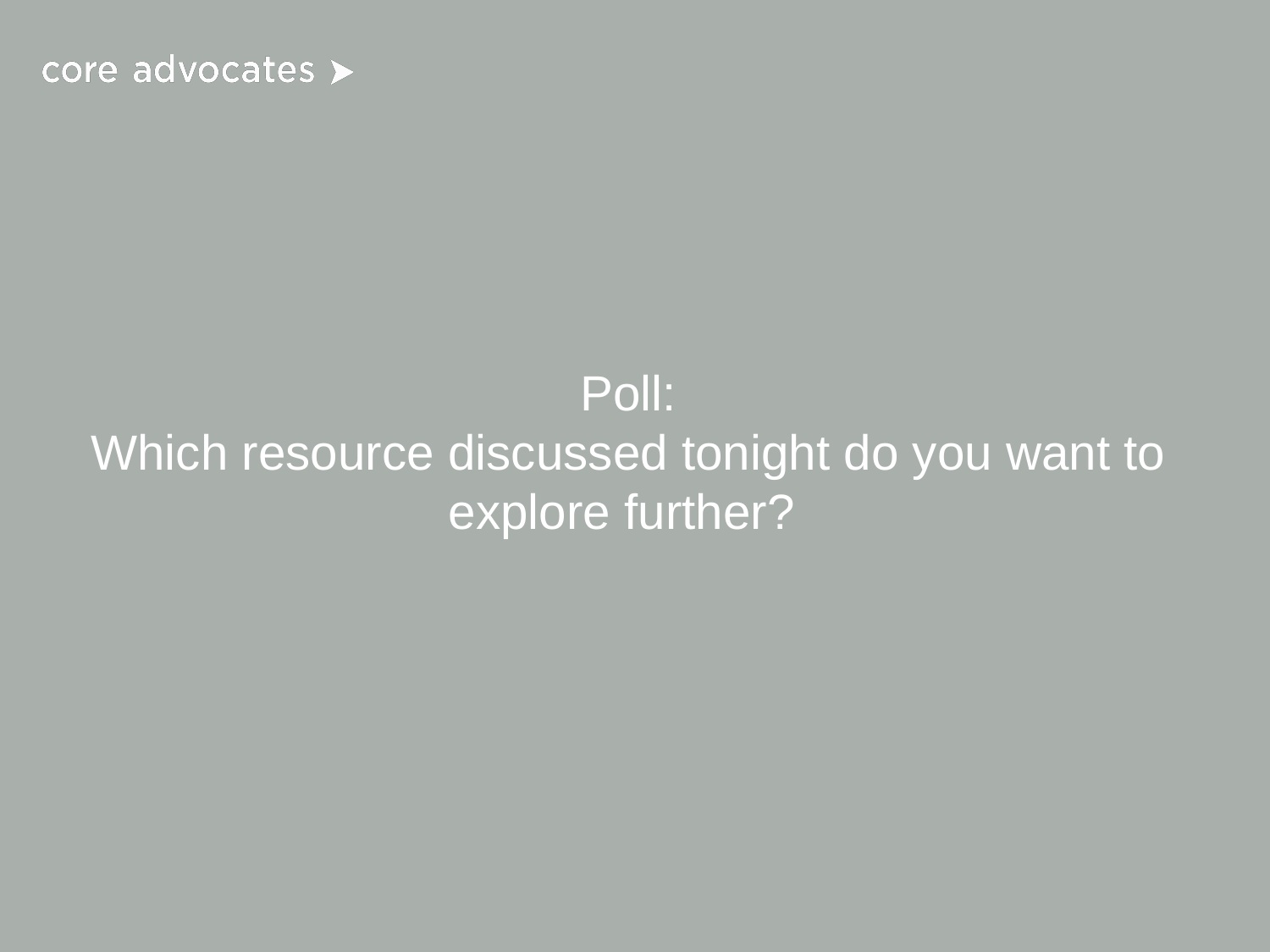

# Poll:
Which resource discussed tonight do you want to explore further?